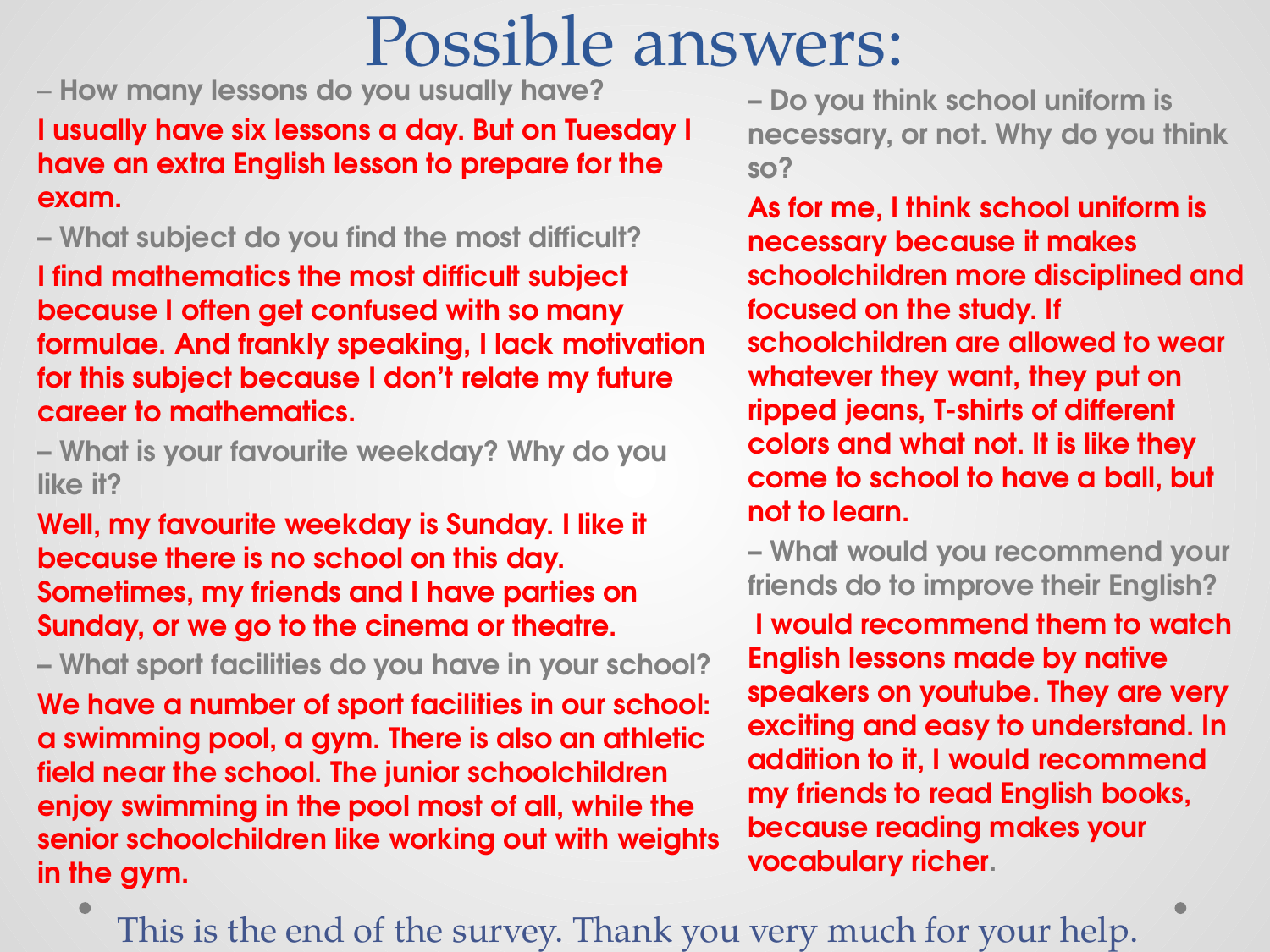

# Possible answers:
– How many lessons do you usually have?
I usually have six lessons a day. But on Tuesday I have an extra English lesson to prepare for the exam.
– What subject do you find the most difficult?
I find mathematics the most difficult subject because I often get confused with so many formulae. And frankly speaking, I lack motivation for this subject because I don’t relate my future career to mathematics.
– What is your favourite weekday? Why do you like it?
Well, my favourite weekday is Sunday. I like it because there is no school on this day. Sometimes, my friends and I have parties on Sunday, or we go to the cinema or theatre.
– What sport facilities do you have in your school?
We have a number of sport facilities in our school: a swimming pool, a gym. There is also an athletic field near the school. The junior schoolchildren enjoy swimming in the pool most of all, while the senior schoolchildren like working out with weights in the gym.
– Do you think school uniform is necessary, or not. Why do you think so?
As for me, I think school uniform is necessary because it makes schoolchildren more disciplined and focused on the study. If schoolchildren are allowed to wear whatever they want, they put on ripped jeans, T-shirts of different colors and what not. It is like they come to school to have a ball, but not to learn.
– What would you recommend your friends do to improve their English?
 I would recommend them to watch English lessons made by native speakers on youtube. They are very exciting and easy to understand. In addition to it, I would recommend my friends to read English books, because reading makes your vocabulary richer.
This is the end of the survey. Thank you very much for your help.